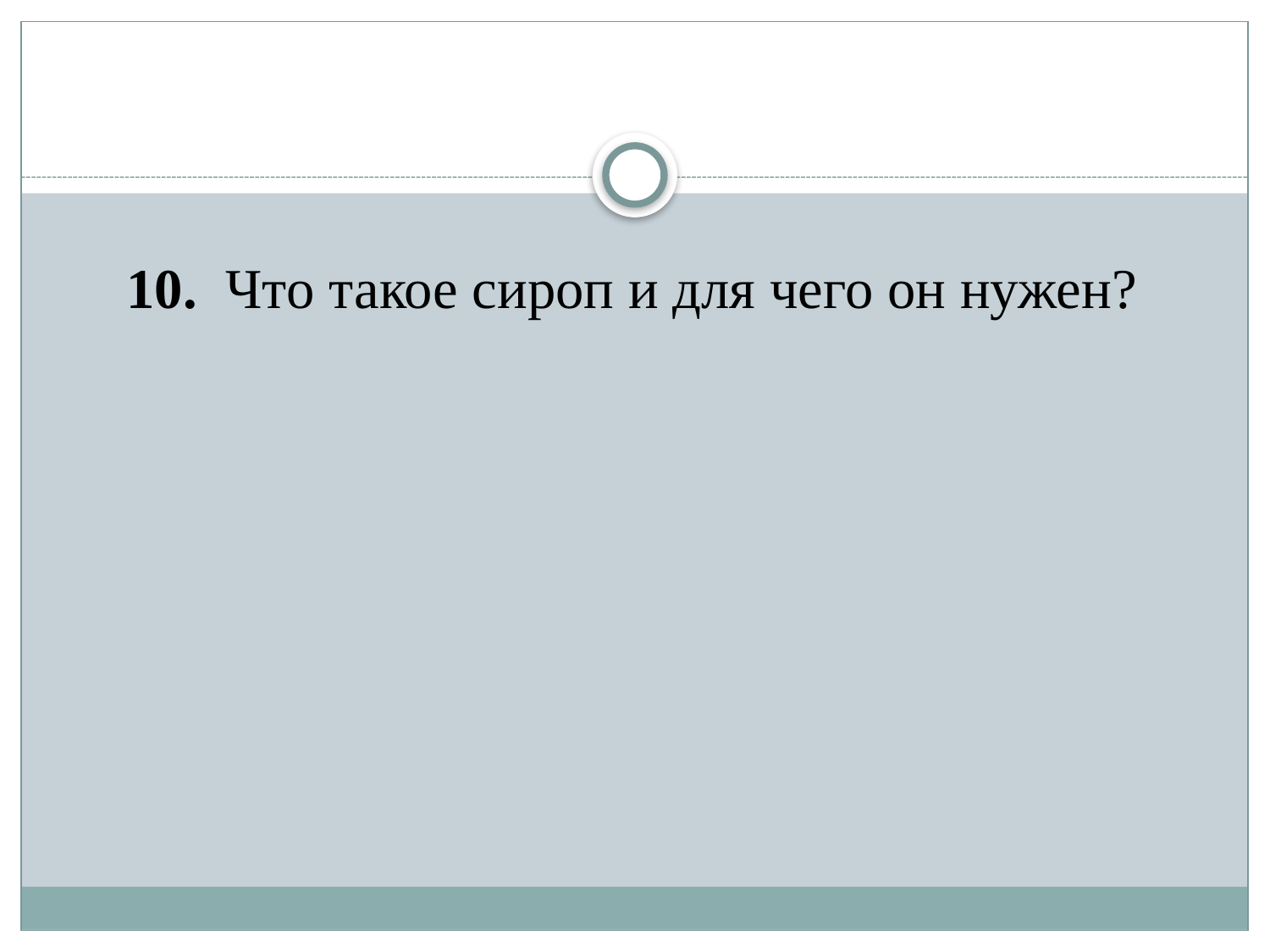

#
10.  Что такое сироп и для чего он нужен?